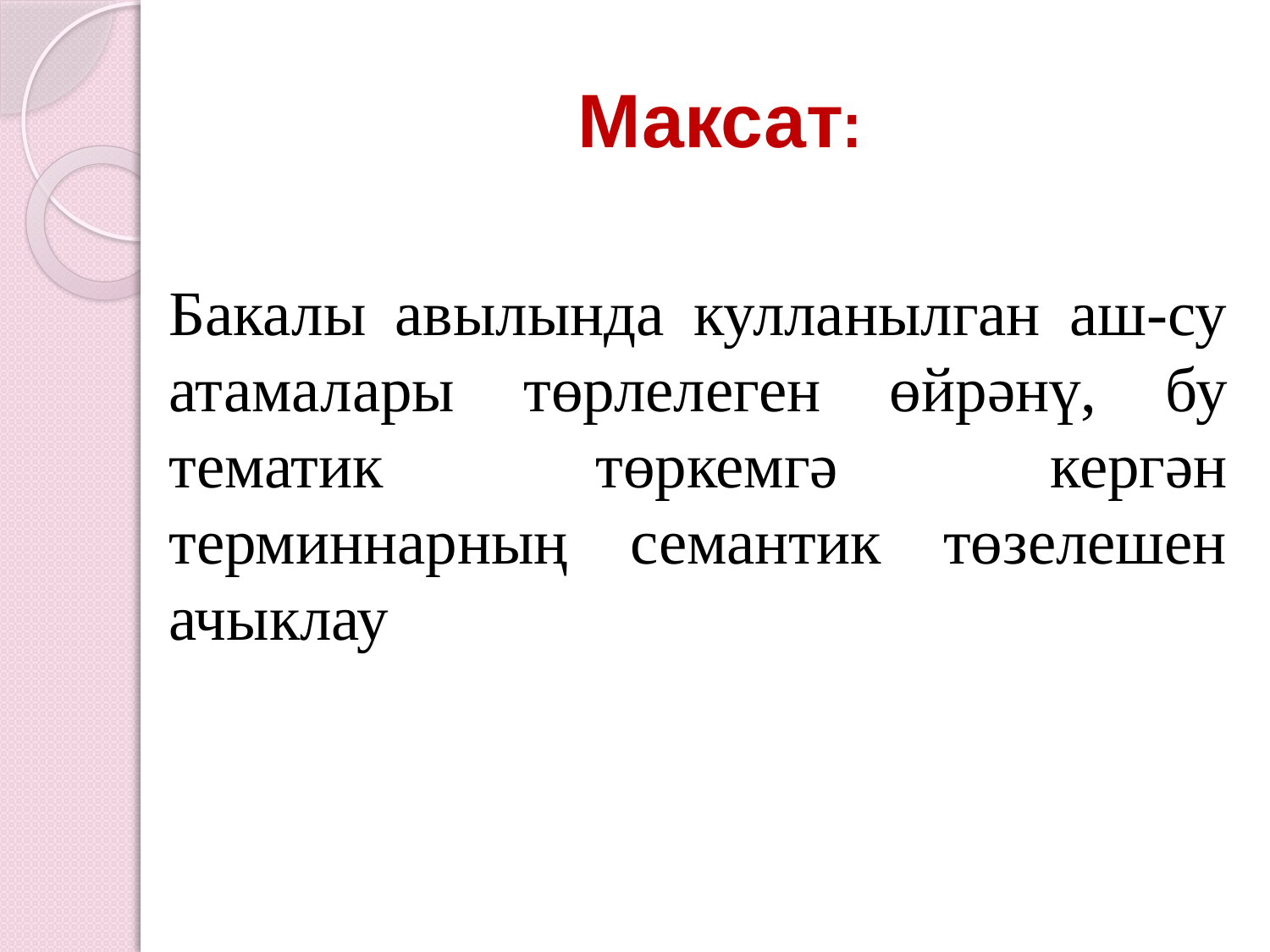

# Максат:
Бакалы авылында кулланылган аш-су атамалары төрлелеген өйрәнү, бу тематик төркемгә кергән терминнарның семантик төзелешен ачыклау